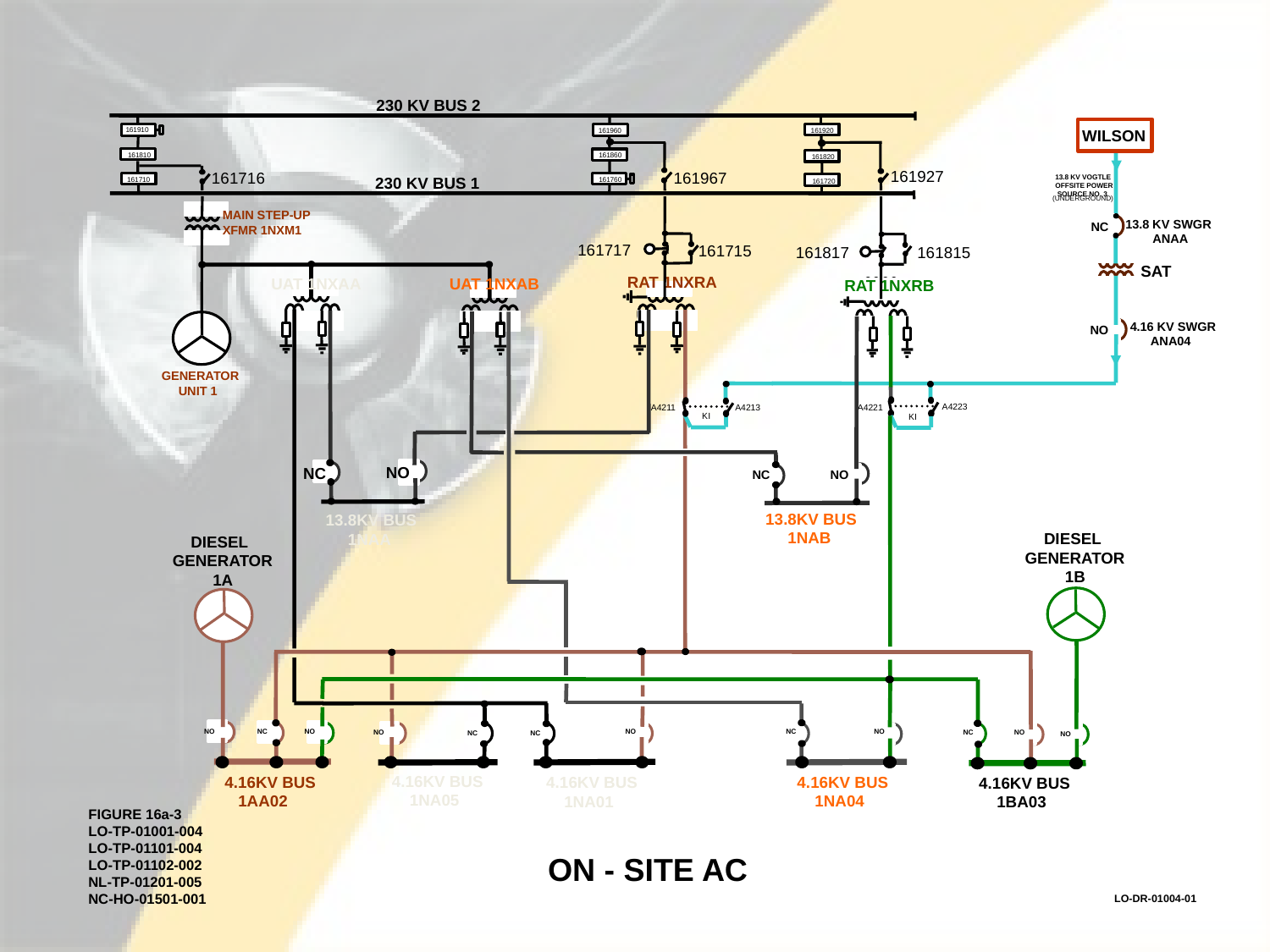

230 KV BUS 2

161910
WILSON
161960
161920

161810
161860

161820

161927
161716
161967

13.8 KV VOGTLE
OFFSITE POWER
 SOURCE NO. 3

230 KV BUS 1

161710
161760
161720

(UNDERGROUND)

MAIN STEP-UP
XFMR 1NXM1

13.8 KV SWGR
        ANAA
NC

161717
161715
161815

161817

SAT

RAT 1NXRA
  UAT 1NXAA
  UAT 1NXAB
RAT 1NXRB

4.16 KV SWGR
      ANA04

NO

GENERATOR
     UNIT 1

A4223

A4211
A4213
A4221

KI

KI

NO
NC

NO
NC

13.8KV BUS
     1NAB
13.8KV BUS
     1NAA
          DIESEL
GENERATOR
         1B
         DIESEL
GENERATOR
         1A

NO
NO
NC
NO
NC
NO
NO
NC
NO
NC
NC
NO

4.16KV BUS
    1NA05
4.16KV BUS
   1AA02
4.16KV BUS
    1NA04
4.16KV BUS
    1NA01
4.16KV BUS
    1BA03

FIGURE 16a-3
LO-TP-01001-004
LO-TP-01101-004
LO-TP-01102-002
NL-TP-01201-005
NC-HO-01501-001
ON - SITE AC
LO-DR-01004-01